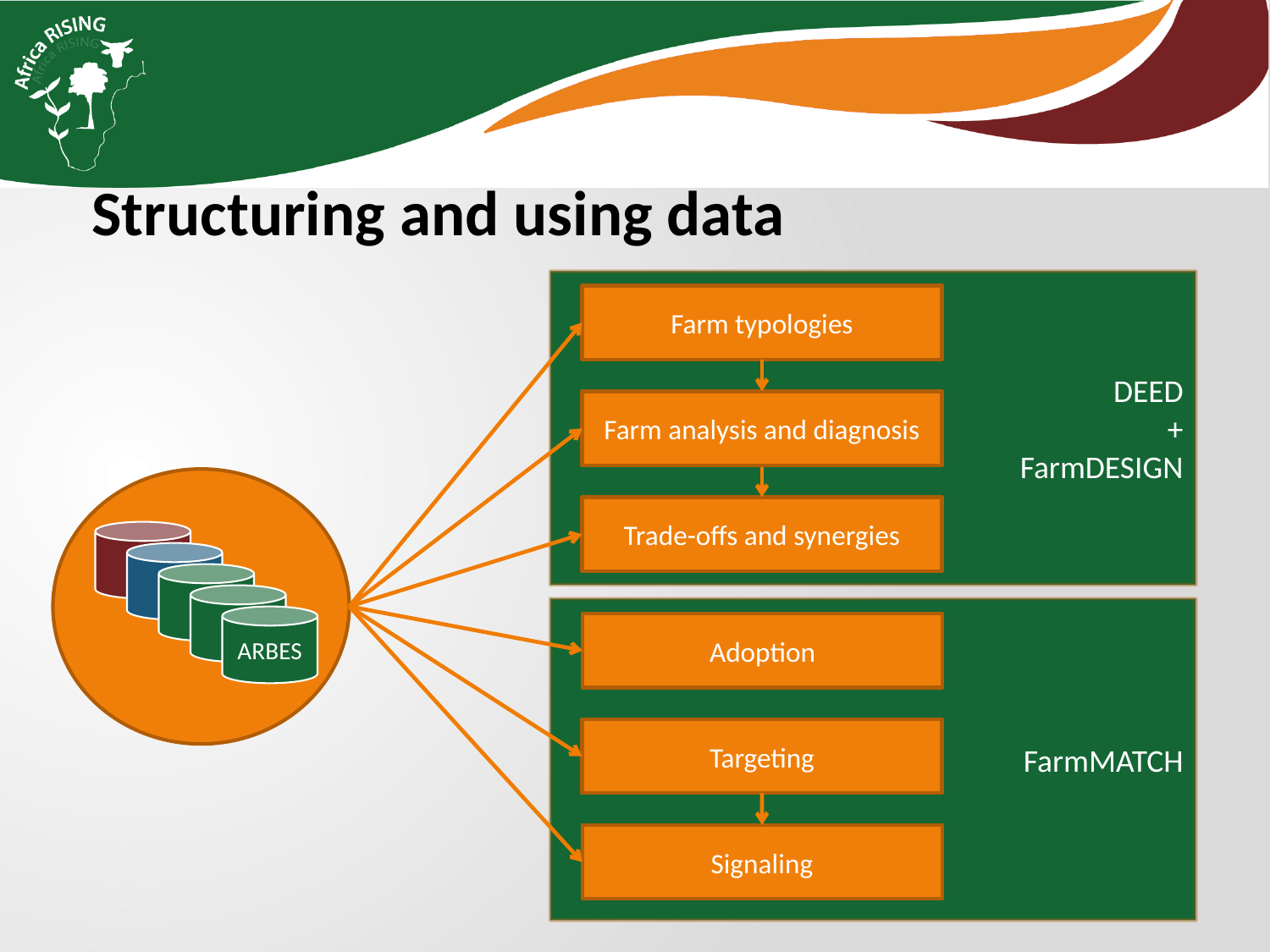

Structuring and using data
DEED
+
FarmDESIGN
Farm typologies
Farm analysis and diagnosis

Trade-offs and synergies

FarmMATCH
ARBES
Adoption
Targeting
Signaling